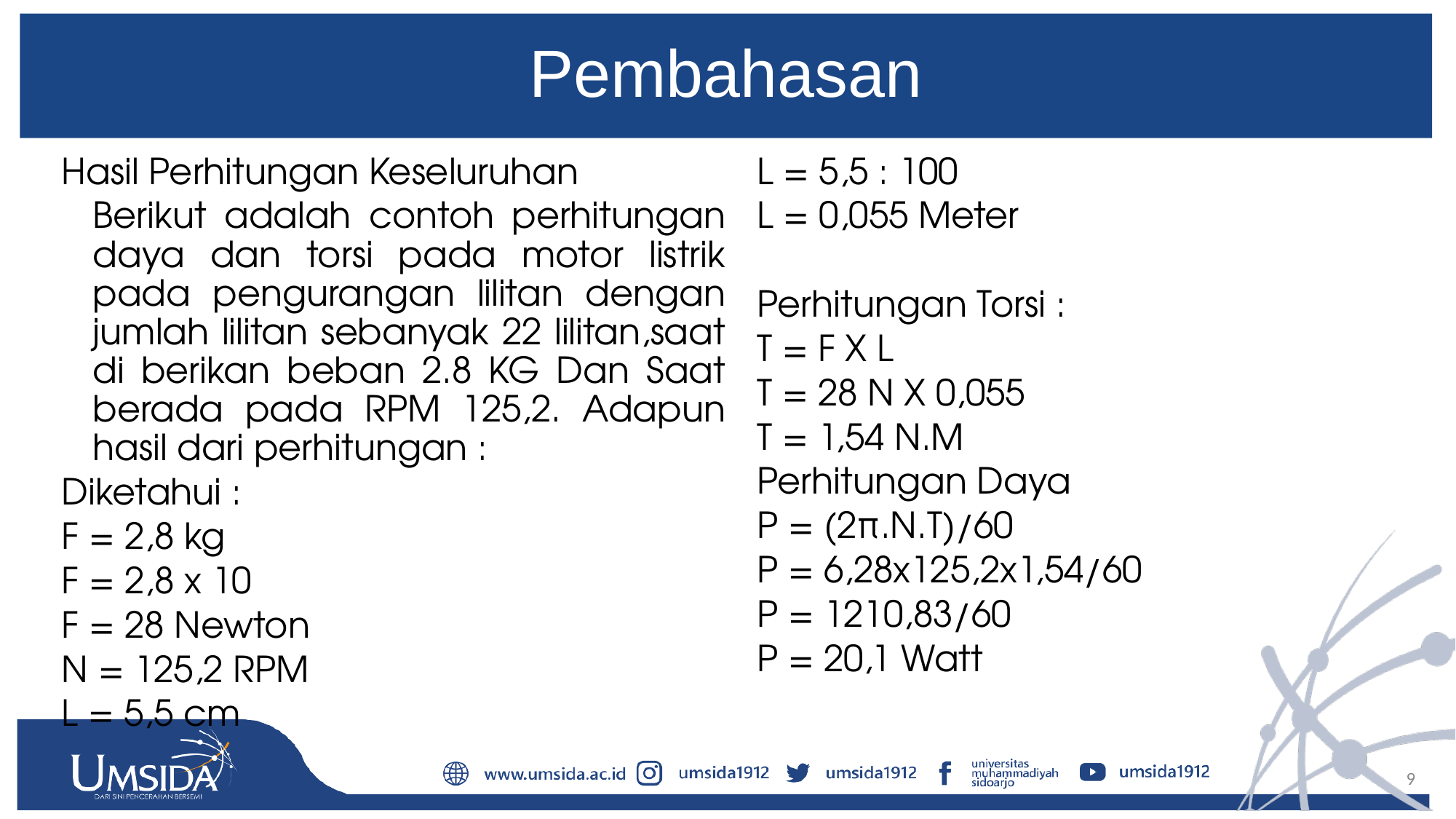

# Pembahasan
Hasil Perhitungan Keseluruhan
	Berikut adalah contoh perhitungan daya dan torsi pada motor listrik pada pengurangan lilitan dengan jumlah lilitan sebanyak 22 lilitan,saat di berikan beban 2.8 KG Dan Saat berada pada RPM 125,2. Adapun hasil dari perhitungan :
Diketahui :
F = 2,8 kg
F = 2,8 x 10
F = 28 Newton
N = 125,2 RPM
L = 5,5 cm
L = 5,5 : 100
L = 0,055 Meter

Perhitungan Torsi :
T = F X L
T = 28 N X 0,055
T = 1,54 N.M
Perhitungan Daya
P = (2π.N.T)/60
P = 6,28x125,2x1,54/60
P = 1210,83/60
P = 20,1 Watt